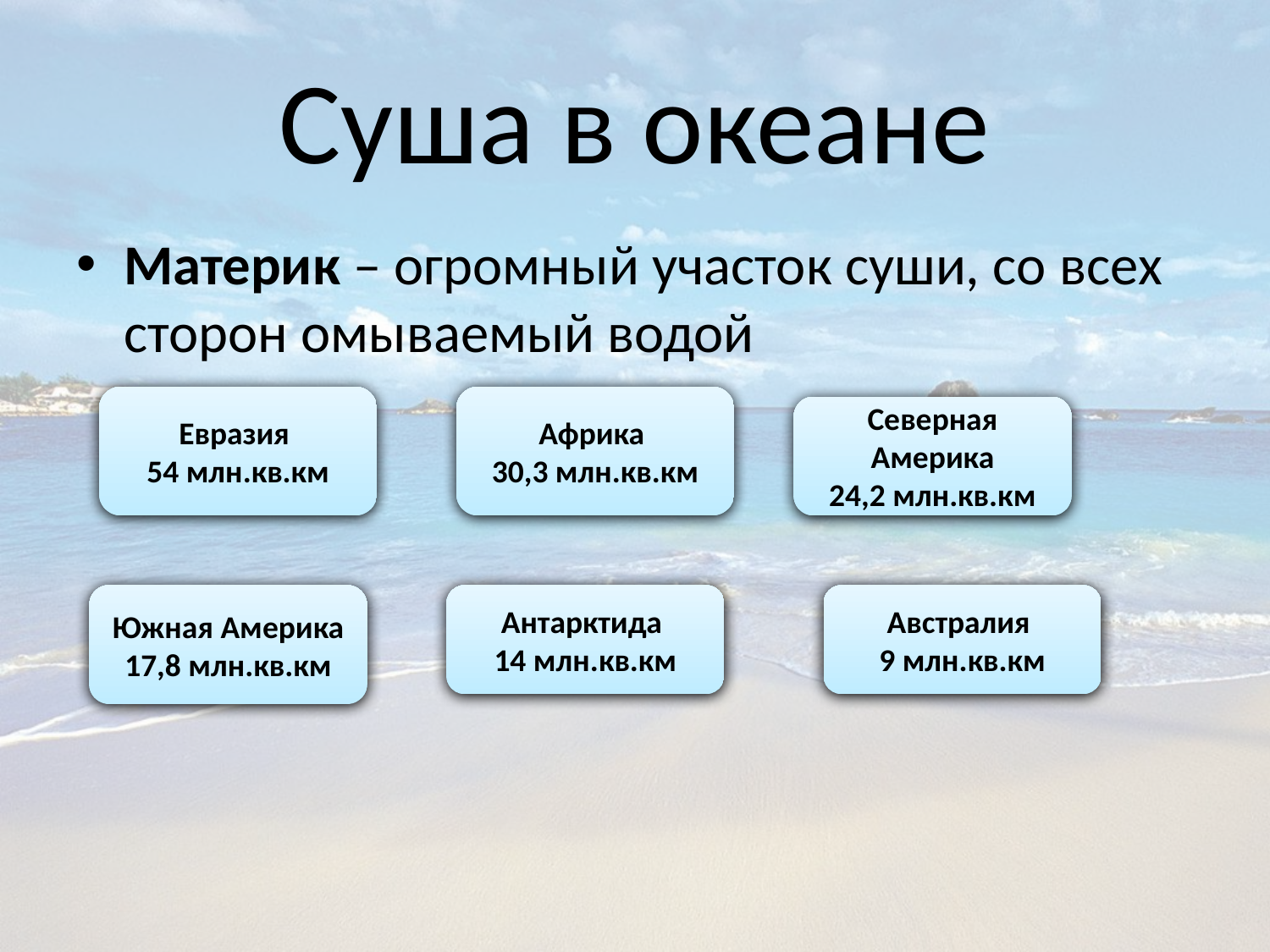

# Суша в океане
Материк – огромный участок суши, со всех сторон омываемый водой
Евразия
54 млн.кв.км
Африка
30,3 млн.кв.км

Северная Америка
24,2 млн.кв.км

Южная Америка
17,8 млн.кв.км
Антарктида
14 млн.кв.км
Австралия
9 млн.кв.км